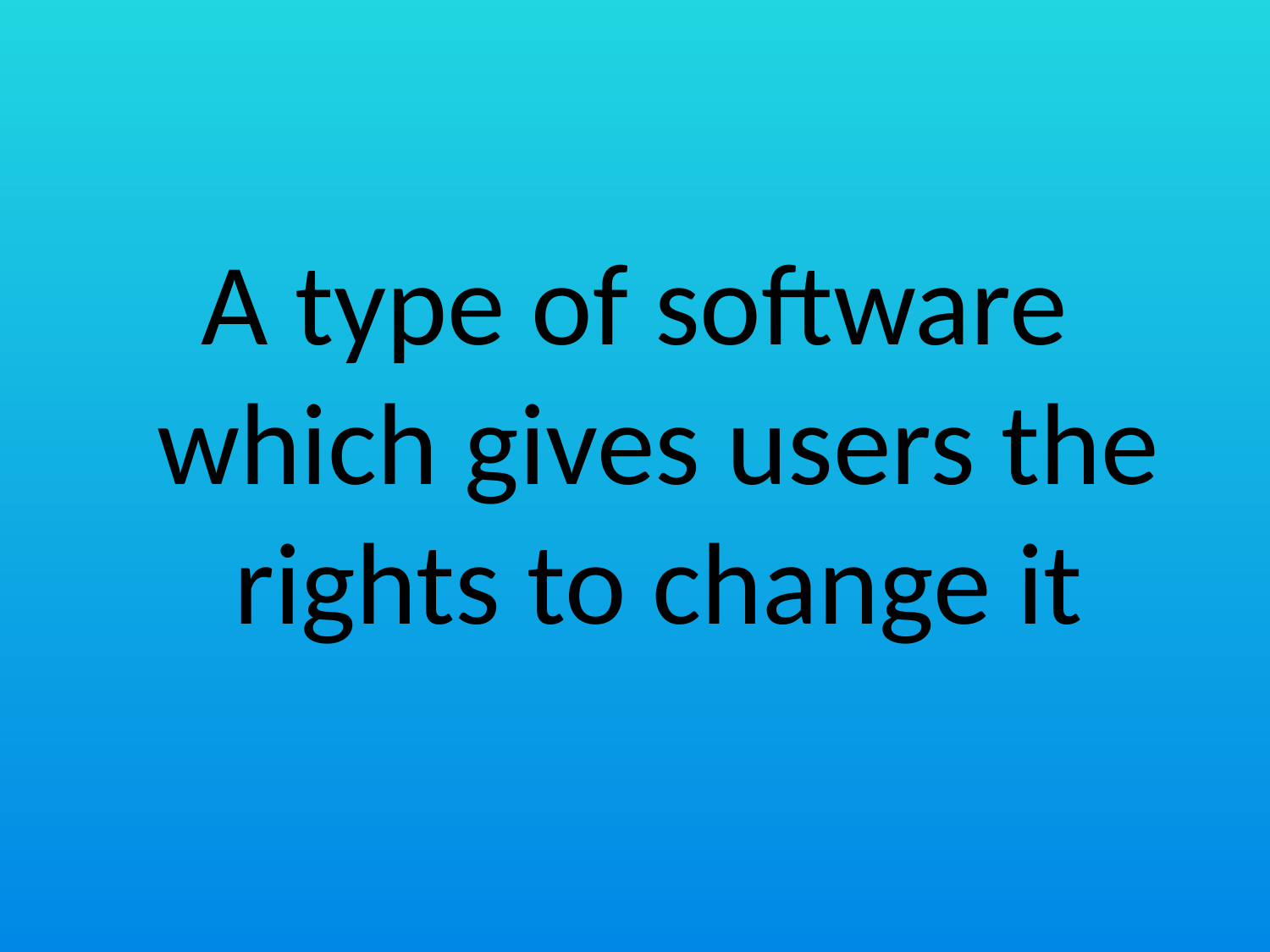

#
A type of software which gives users the rights to change it